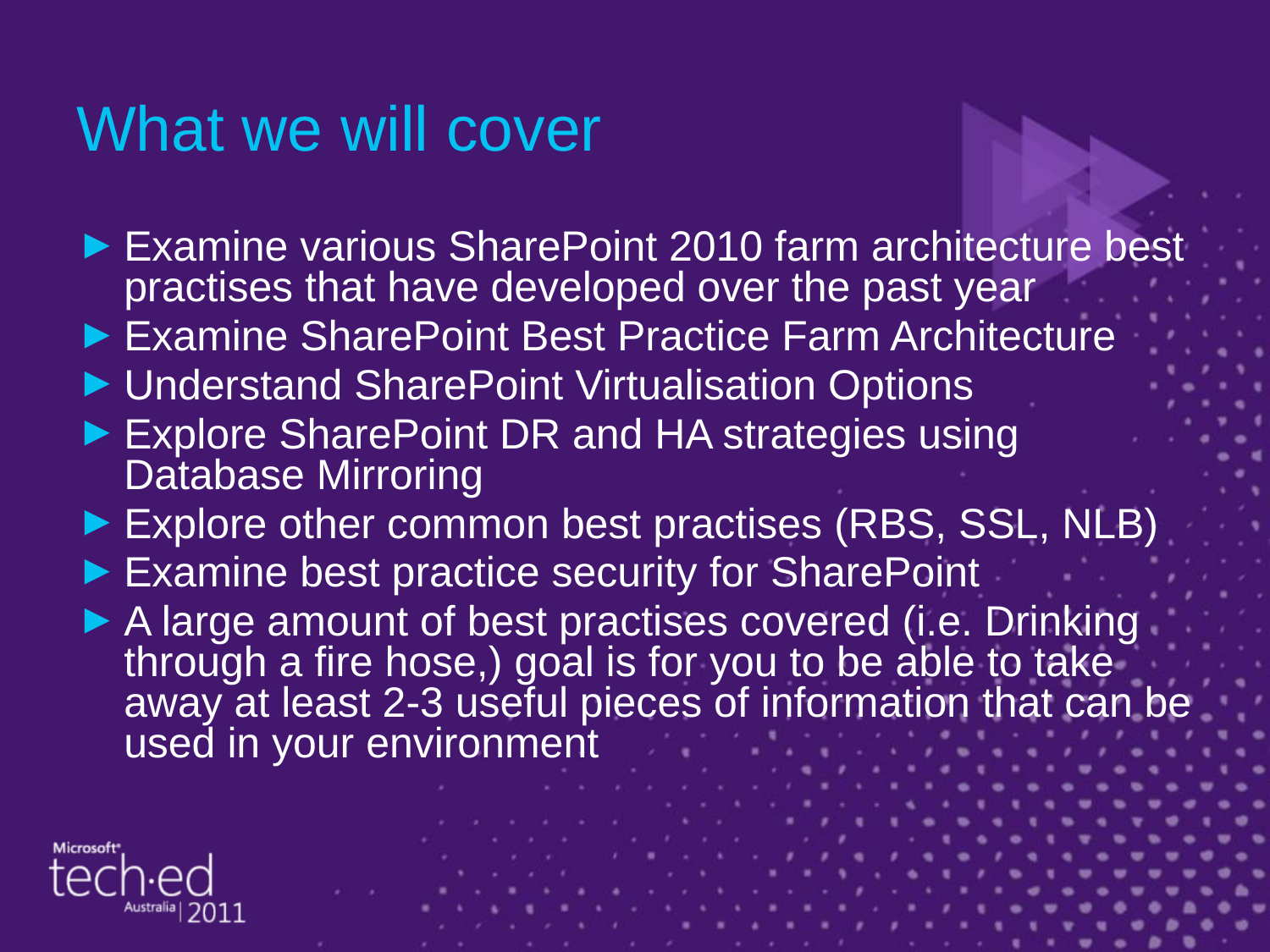

# What we will cover
Examine various SharePoint 2010 farm architecture best practises that have developed over the past year
Examine SharePoint Best Practice Farm Architecture
Understand SharePoint Virtualisation Options
Explore SharePoint DR and HA strategies using Database Mirroring
Explore other common best practises (RBS, SSL, NLB)
Examine best practice security for SharePoint
A large amount of best practises covered (i.e. Drinking through a fire hose,) goal is for you to be able to take away at least 2-3 useful pieces of information that can be used in your environment